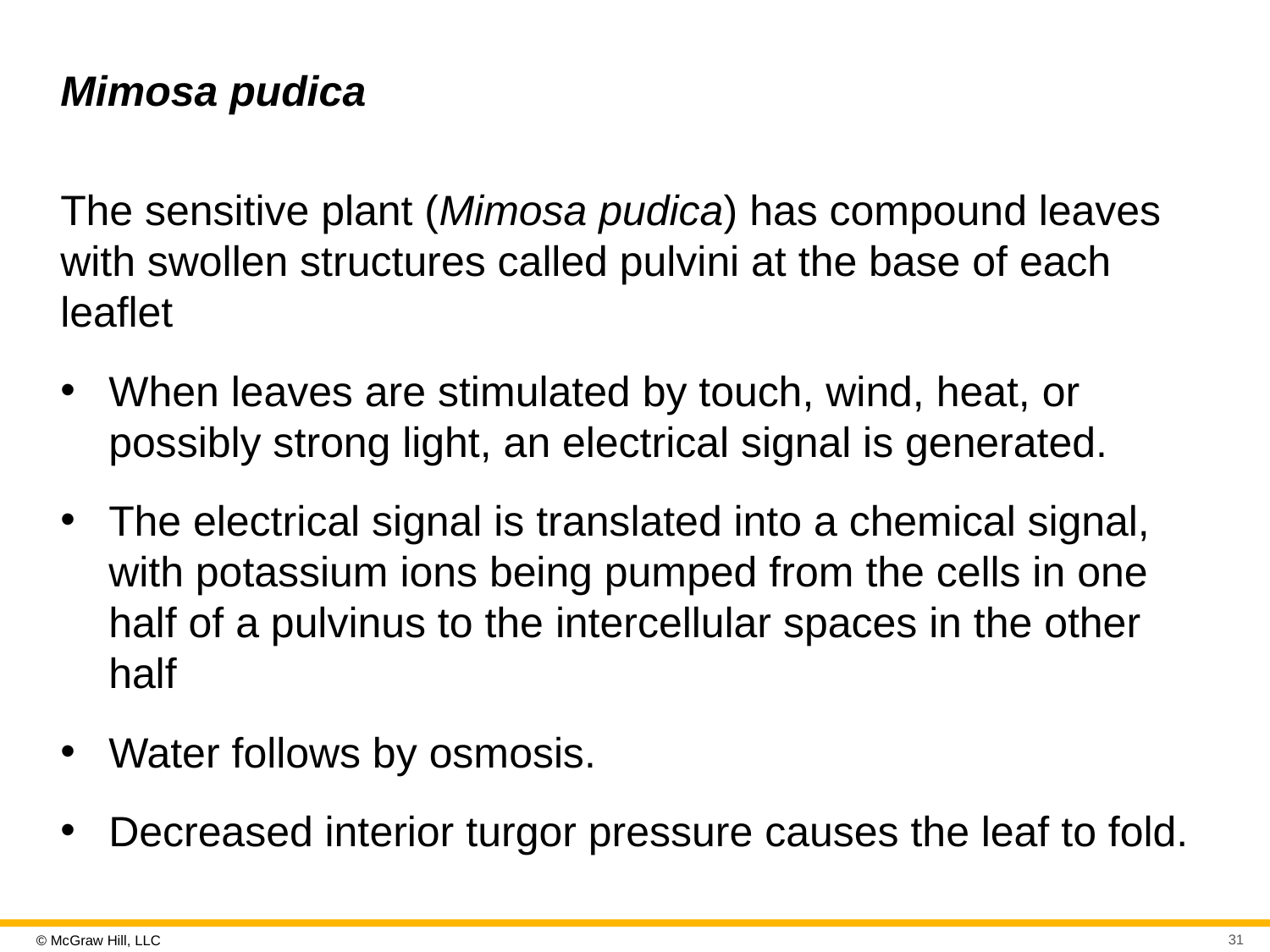

# Mimosa pudica
The sensitive plant (Mimosa pudica) has compound leaves with swollen structures called pulvini at the base of each leaflet
When leaves are stimulated by touch, wind, heat, or possibly strong light, an electrical signal is generated.
The electrical signal is translated into a chemical signal, with potassium ions being pumped from the cells in one half of a pulvinus to the intercellular spaces in the other half
Water follows by osmosis.
Decreased interior turgor pressure causes the leaf to fold.
31